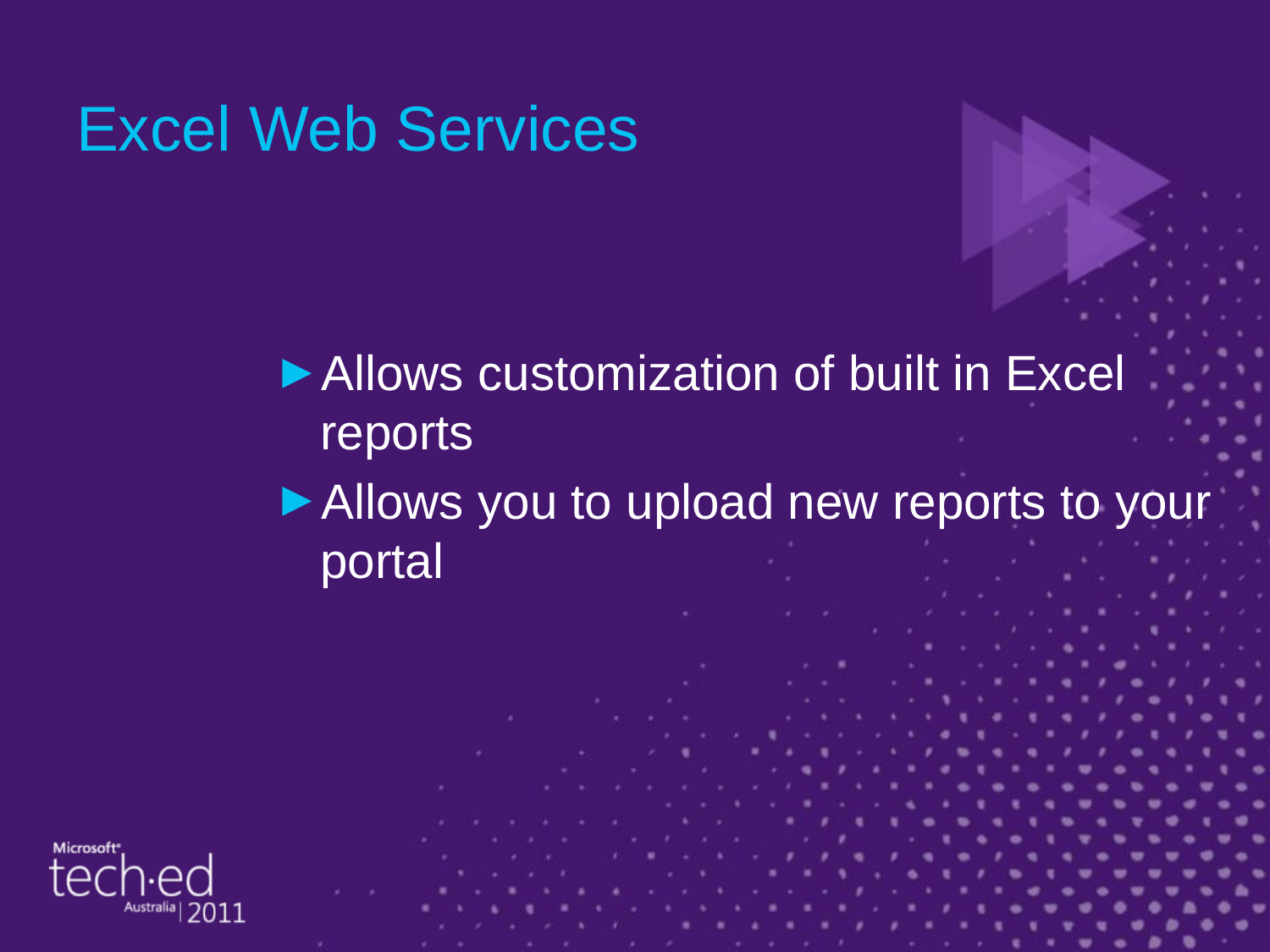

# Excel Web Services
Allows customization of built in Excel reports
Allows you to upload new reports to your portal